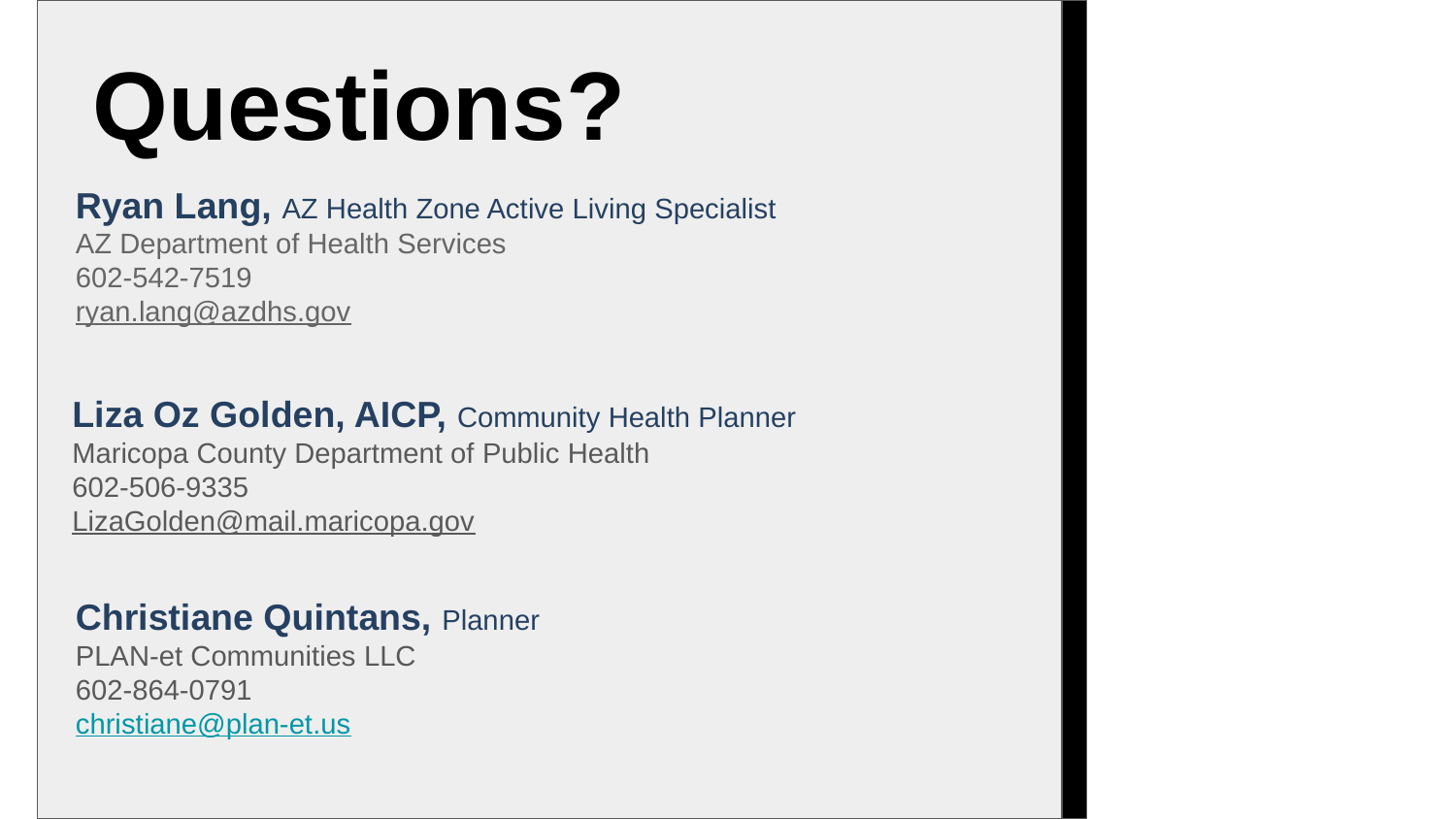

# Questions?

Ryan Lang, AZ Health Zone Active Living Specialist
AZ Department of Health Services
602-542-7519
ryan.lang@azdhs.gov
Liza Oz Golden, AICP, Community Health Planner
Maricopa County Department of Public Health
602-506-9335
LizaGolden@mail.maricopa.gov

Christiane Quintans, Planner
PLAN-et Communities LLC
602-864-0791
christiane@plan-et.us